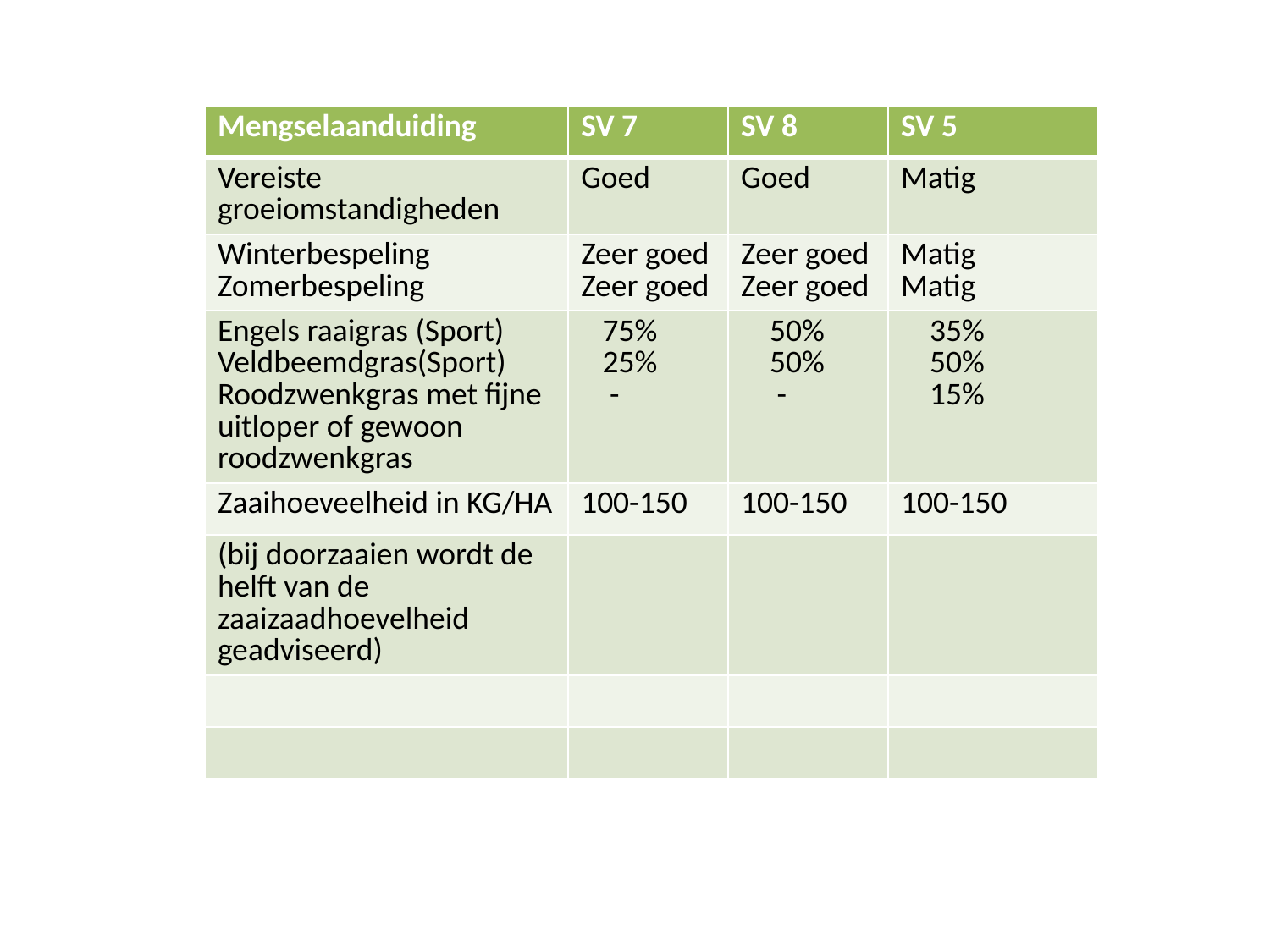

| Mengselaanduiding | SV 7 | SV 8 | SV 5 |
| --- | --- | --- | --- |
| Vereiste groeiomstandigheden | Goed | Goed | Matig |
| Winterbespeling Zomerbespeling | Zeer goed Zeer goed | Zeer goed Zeer goed | Matig Matig |
| Engels raaigras (Sport) Veldbeemdgras(Sport) Roodzwenkgras met fijne uitloper of gewoon roodzwenkgras | 75% 25% - | 50% 50% - | 35% 50% 15% |
| Zaaihoeveelheid in KG/HA | 100-150 | 100-150 | 100-150 |
| (bij doorzaaien wordt de helft van de zaaizaadhoevelheid geadviseerd) |  |  |  |
|  |  |  |  |
|  |  |  |  |